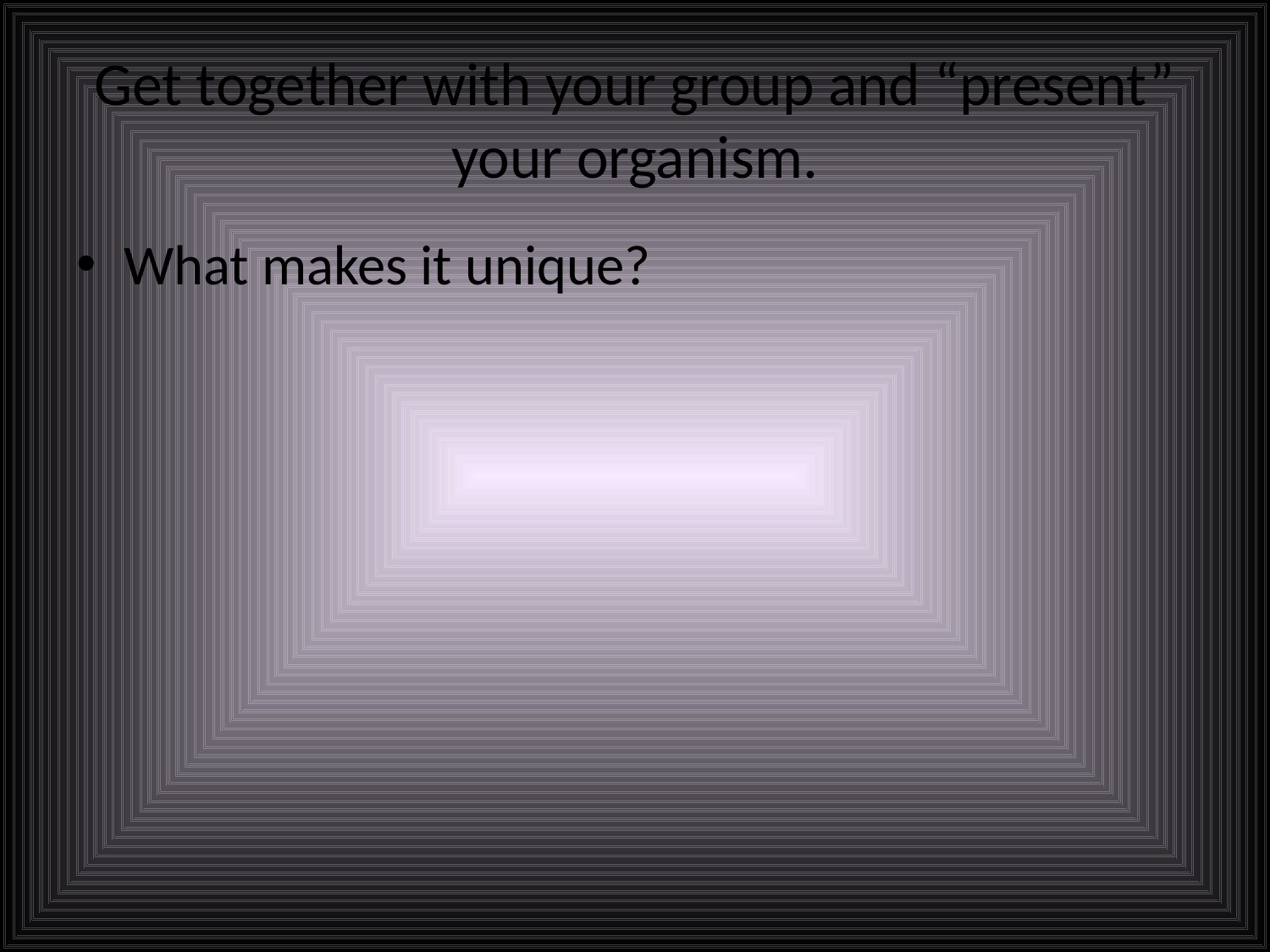

# Get together with your group and “present” your organism.
What makes it unique?